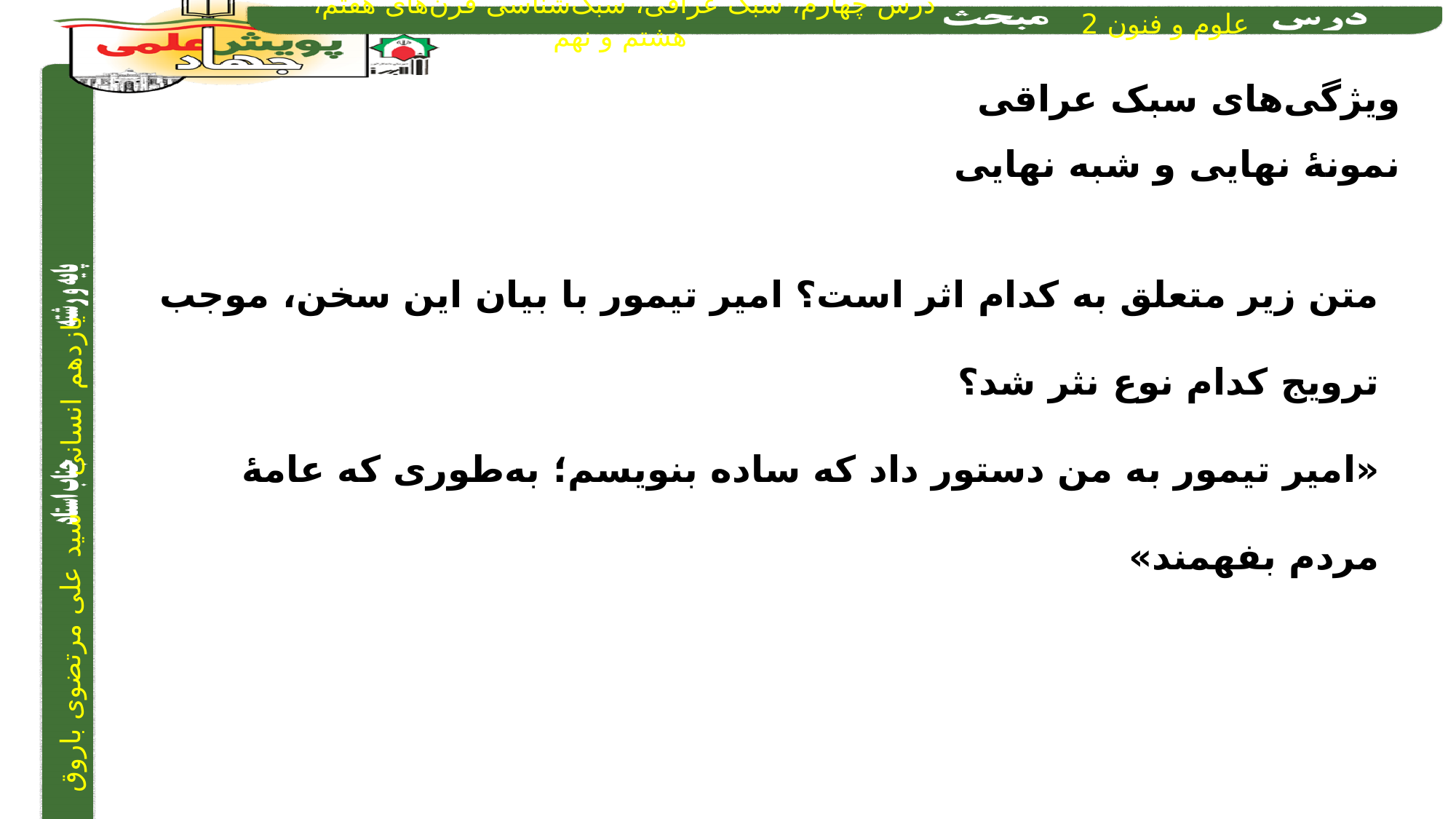

ویژگی‌های سبک عراقی
نمونۀ نهایی و شبه نهایی
متن زیر متعلق به کدام اثر است؟ امیر تیمور با بیان این سخن، موجب ترویج کدام نوع نثر شد؟
«امیر تیمور به من دستور داد که ساده بنویسم؛ به‌طوری که عامۀ مردم بفهمند»

ظفرنامۀ شامی